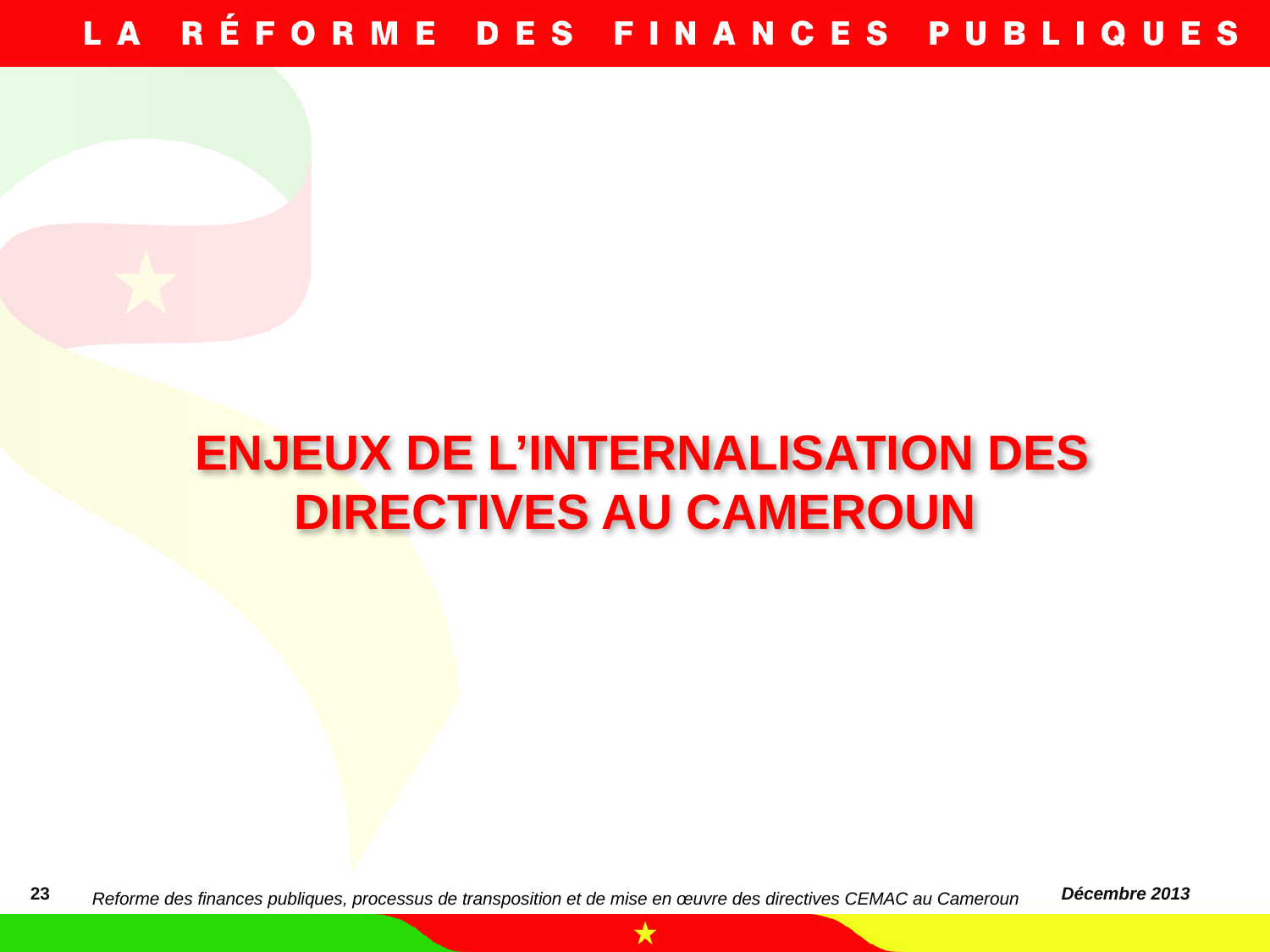

# ENJEUX DE L’INTERNALISATION DES DIRECTIVES AU CAMEROUN
23
Reforme des finances publiques, processus de transposition et de mise en œuvre des directives CEMAC au Cameroun
Décembre 2013